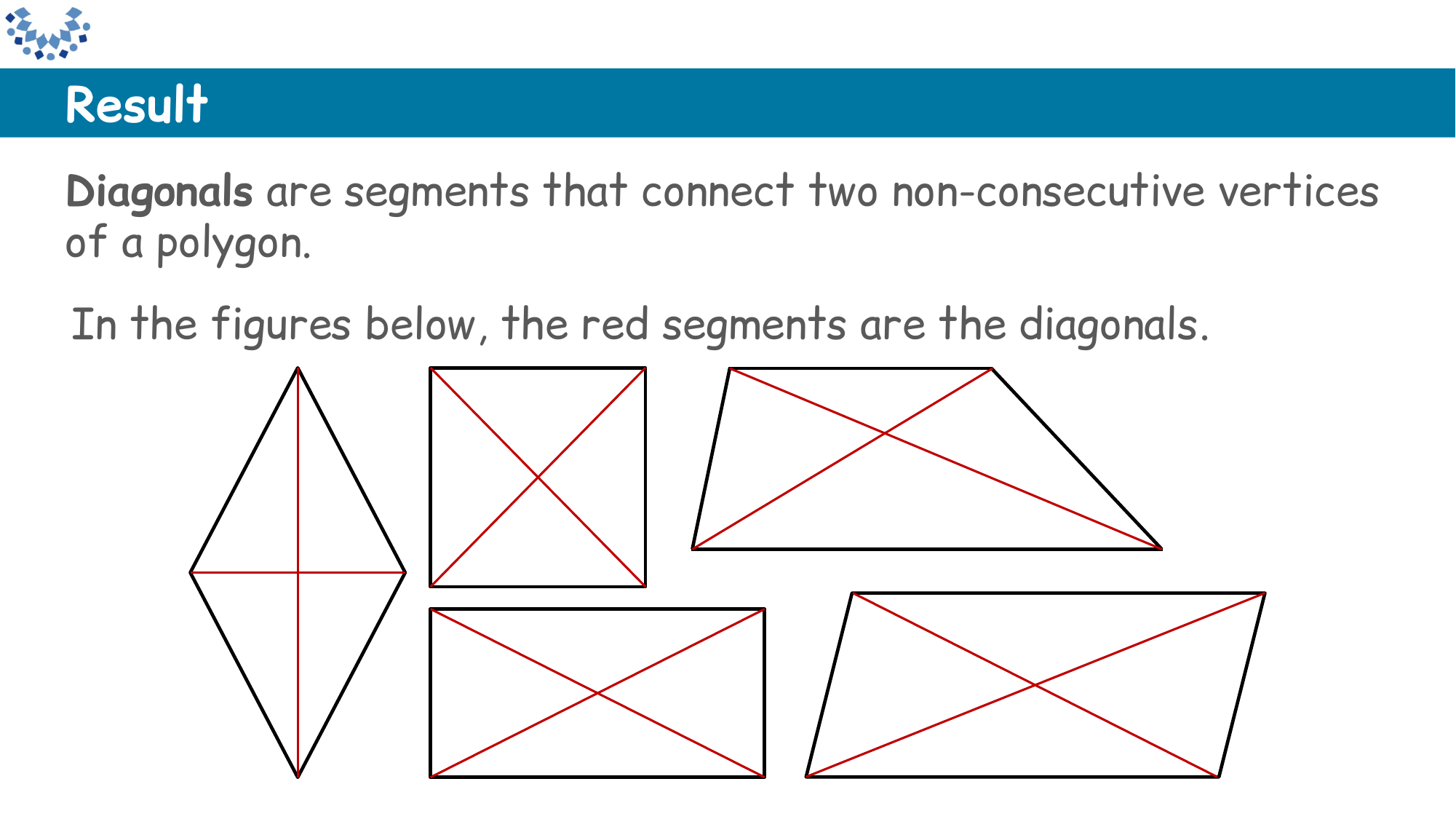

Result
Diagonals are segments that connect two non-consecutive vertices
of a polygon.
In the figures below, the red segments are the diagonals.